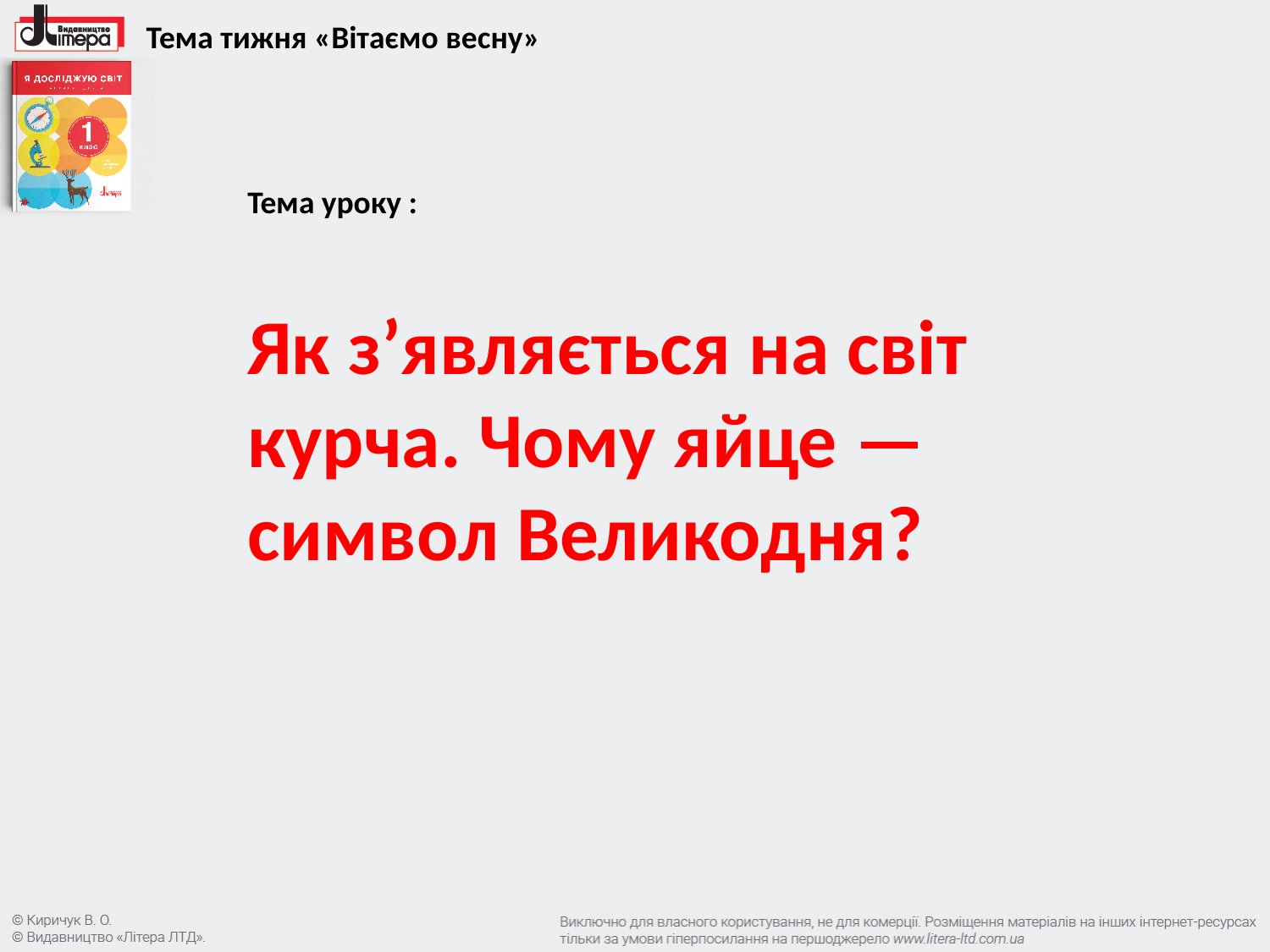

Тема тижня «Вітаємо весну»
Тема уроку :

Як з’являється на світ курча. Чому яйце — символ Великодня?